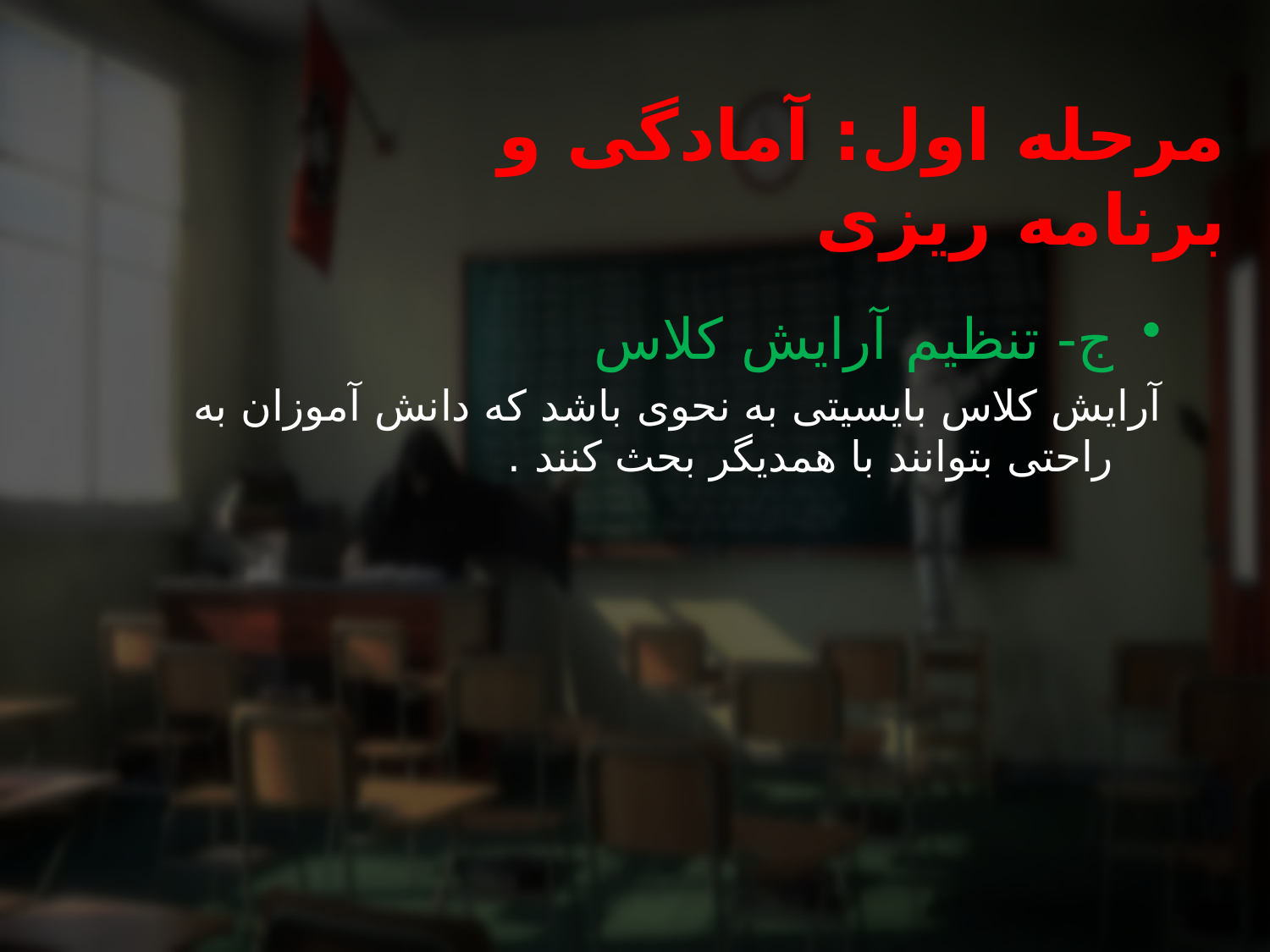

مرحله اول: آمادگی و برنامه ریزی
ج- تنظیم آرایش کلاس
آرایش کلاس بایسیتی به نحوی باشد که دانش آموزان به راحتی بتوانند با همدیگر بحث کنند .